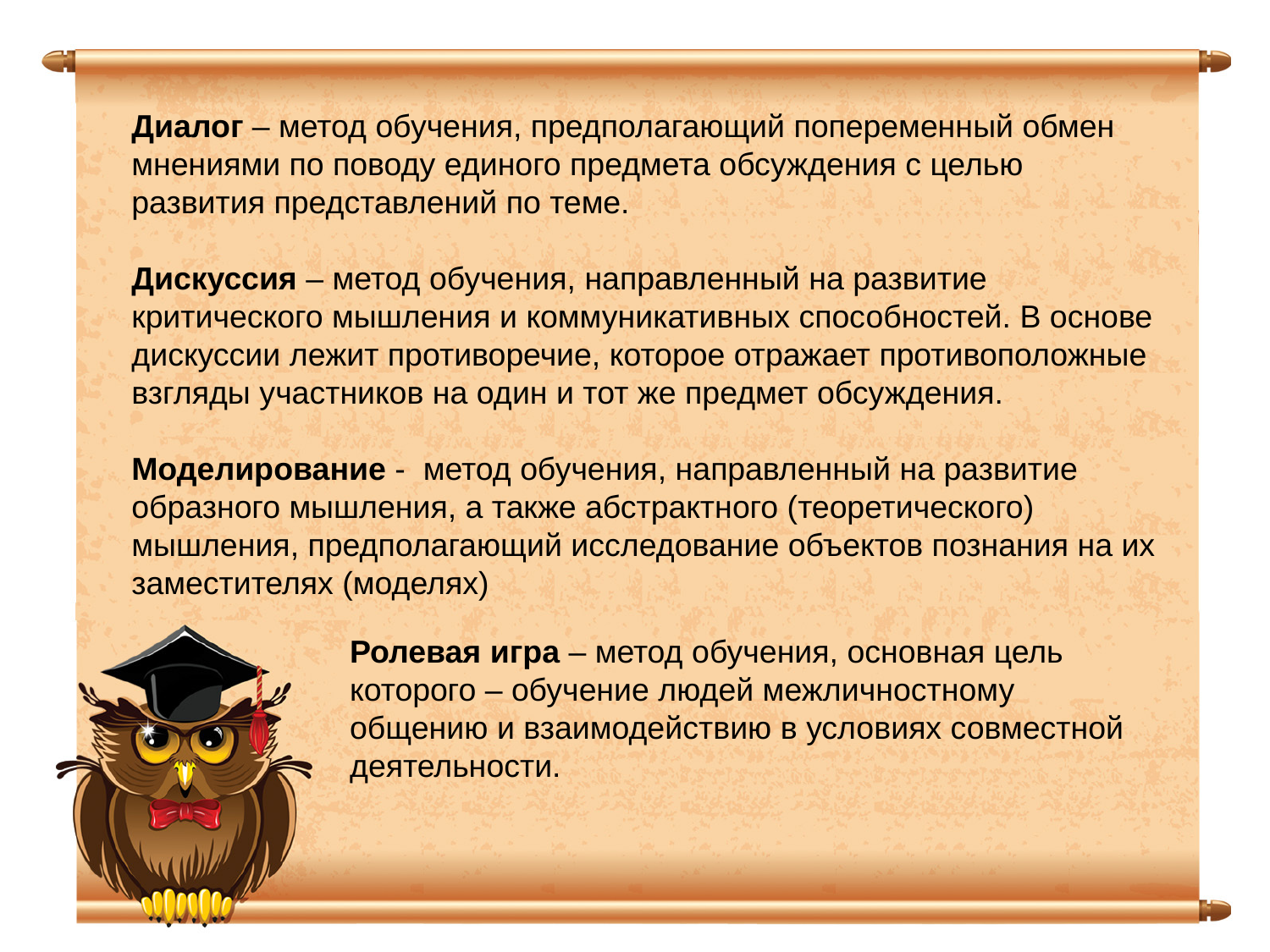

Диалог – метод обучения, предполагающий попеременный обмен мнениями по поводу единого предмета обсуждения с целью развития представлений по теме.

Дискуссия – метод обучения, направленный на развитие критического мышления и коммуникативных способностей. В основе дискуссии лежит противоречие, которое отражает противоположные взгляды участников на один и тот же предмет обсуждения.

Моделирование -  метод обучения, направленный на развитие образного мышления, а также абстрактного (теоретического) мышления, предполагающий исследование объектов познания на их заместителях (моделях)
Ролевая игра – метод обучения, основная цель которого – обучение людей межличностному общению и взаимодействию в условиях совместной деятельности.